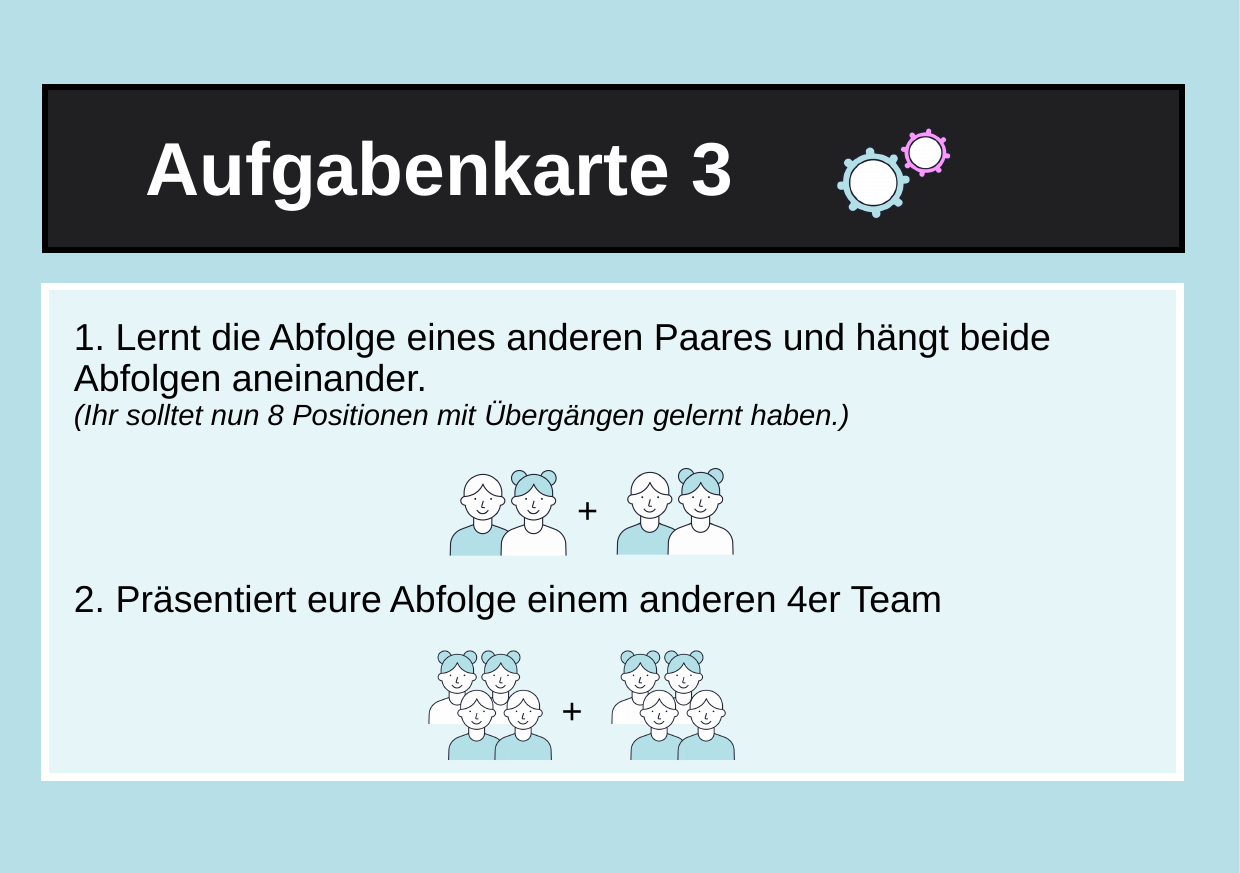

Aufgabenkarte 3

1. Lernt die Abfolge eines anderen Paares und hängt beide Abfolgen aneinander.
(Ihr solltet nun 8 Positionen mit Übergängen gelernt haben.)

2. Präsentiert eure Abfolge einem anderen 4er Team

+

+